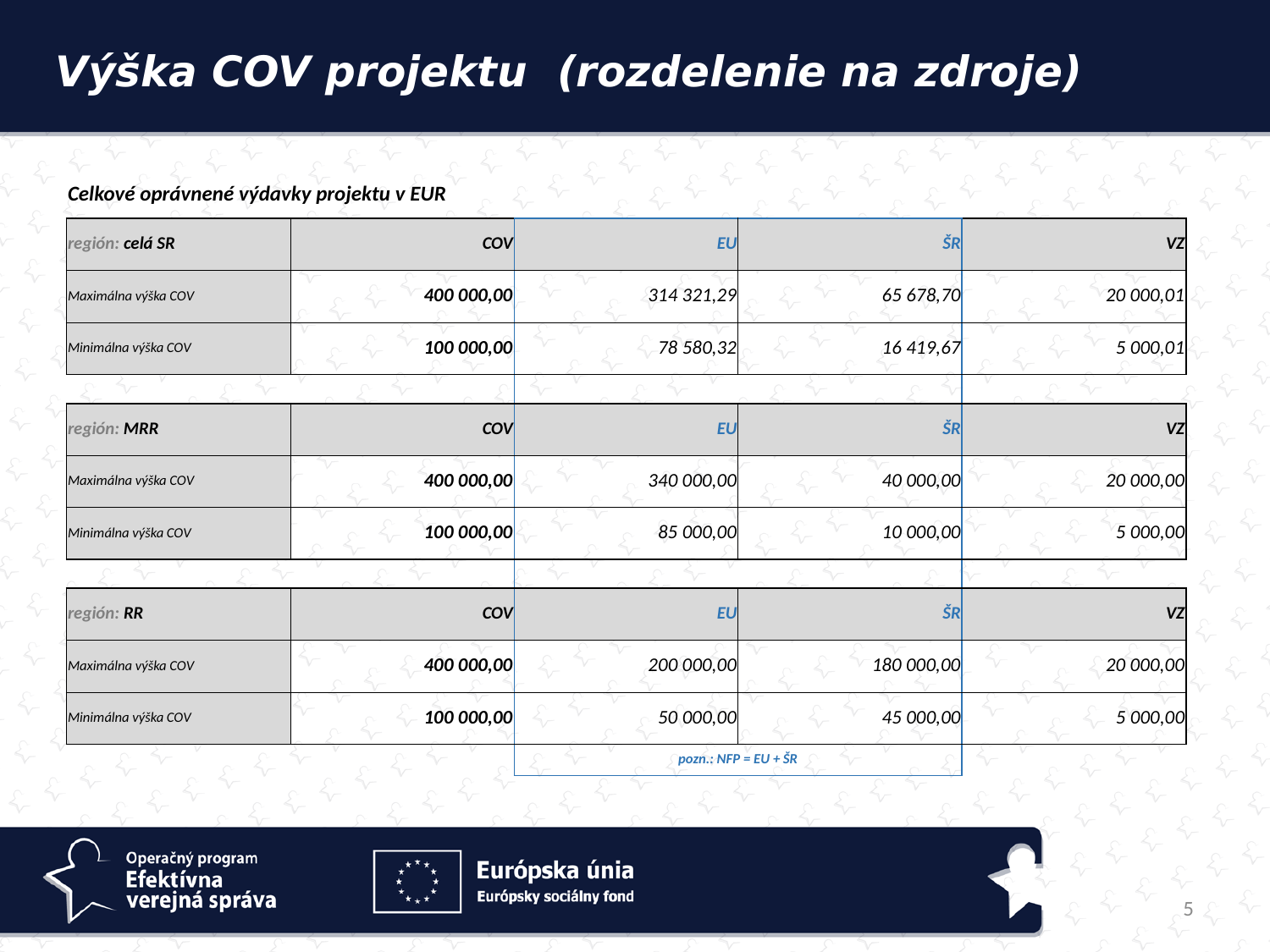

Výška COV projektu  (rozdelenie na zdroje)

| Celkové oprávnené výdavky projektu v EUR |  |  |  |  |
| --- | --- | --- | --- | --- |
| región: celá SR | COV | EU | ŠR | VZ |
| Maximálna výška COV | 400 000,00 | 314 321,29 | 65 678,70 | 20 000,01 |
| Minimálna výška COV | 100 000,00 | 78 580,32 | 16 419,67 | 5 000,01 |
|  |  |  |  |  |
| región: MRR | COV | EU | ŠR | VZ |
| Maximálna výška COV | 400 000,00 | 340 000,00 | 40 000,00 | 20 000,00 |
| Minimálna výška COV | 100 000,00 | 85 000,00 | 10 000,00 | 5 000,00 |
|  |  |  |  |  |
| región: RR | COV | EU | ŠR | VZ |
| Maximálna výška COV | 400 000,00 | 200 000,00 | 180 000,00 | 20 000,00 |
| Minimálna výška COV | 100 000,00 | 50 000,00 | 45 000,00 | 5 000,00 |
|  |  | pozn.: NFP = EU + ŠR |  |  |
5